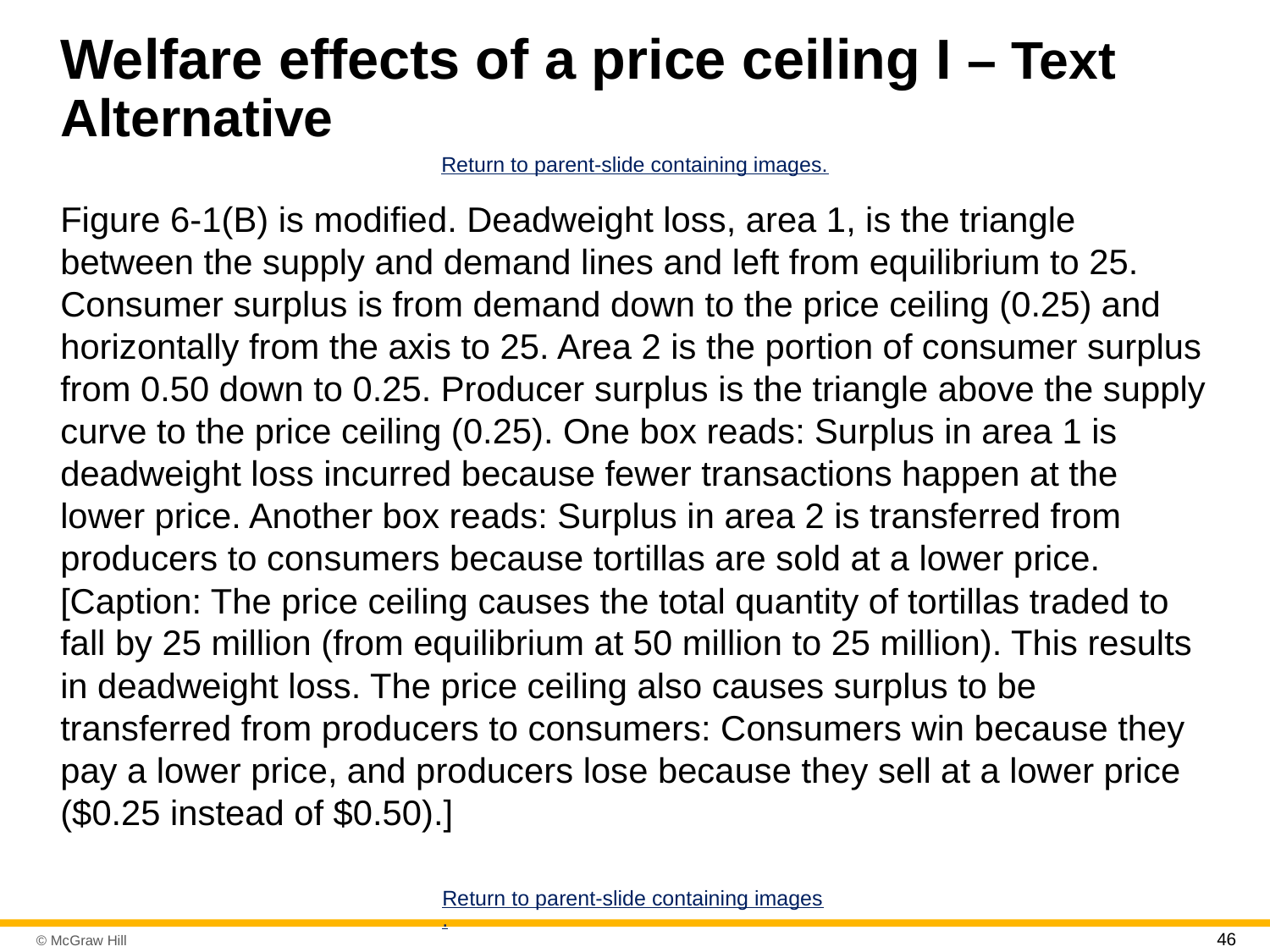

# Welfare effects of a price ceiling I – Text Alternative
Return to parent-slide containing images.
Figure 6-1(B) is modified. Deadweight loss, area 1, is the triangle between the supply and demand lines and left from equilibrium to 25. Consumer surplus is from demand down to the price ceiling (0.25) and horizontally from the axis to 25. Area 2 is the portion of consumer surplus from 0.50 down to 0.25. Producer surplus is the triangle above the supply curve to the price ceiling (0.25). One box reads: Surplus in area 1 is deadweight loss incurred because fewer transactions happen at the lower price. Another box reads: Surplus in area 2 is transferred from producers to consumers because tortillas are sold at a lower price. [Caption: The price ceiling causes the total quantity of tortillas traded to fall by 25 million (from equilibrium at 50 million to 25 million). This results in deadweight loss. The price ceiling also causes surplus to be transferred from producers to consumers: Consumers win because they pay a lower price, and producers lose because they sell at a lower price ($0.25 instead of $0.50).]
Return to parent-slide containing images.